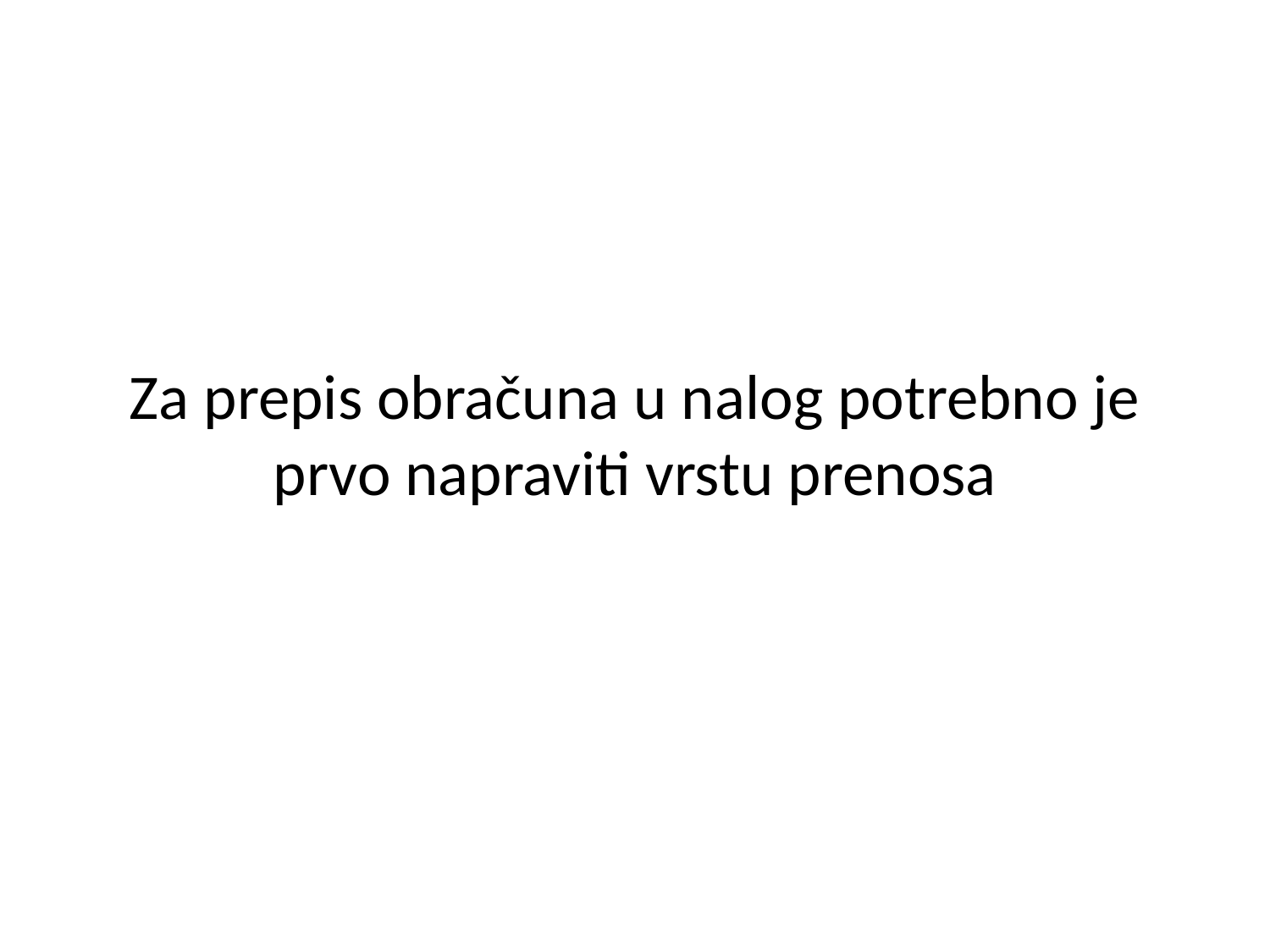

# Za prepis obračuna u nalog potrebno je prvo napraviti vrstu prenosa